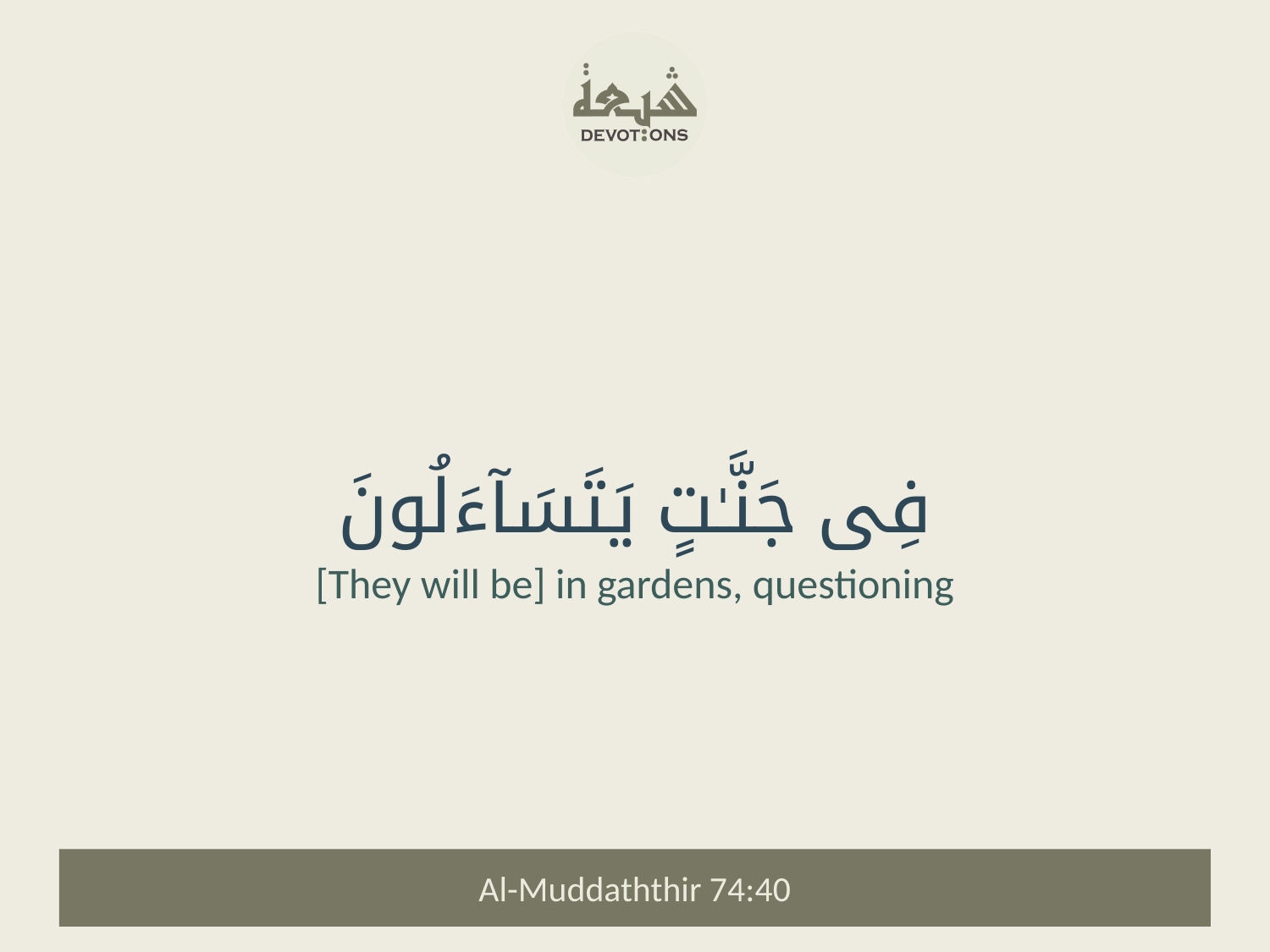

فِى جَنَّـٰتٍ يَتَسَآءَلُونَ
[They will be] in gardens, questioning
Al-Muddaththir 74:40